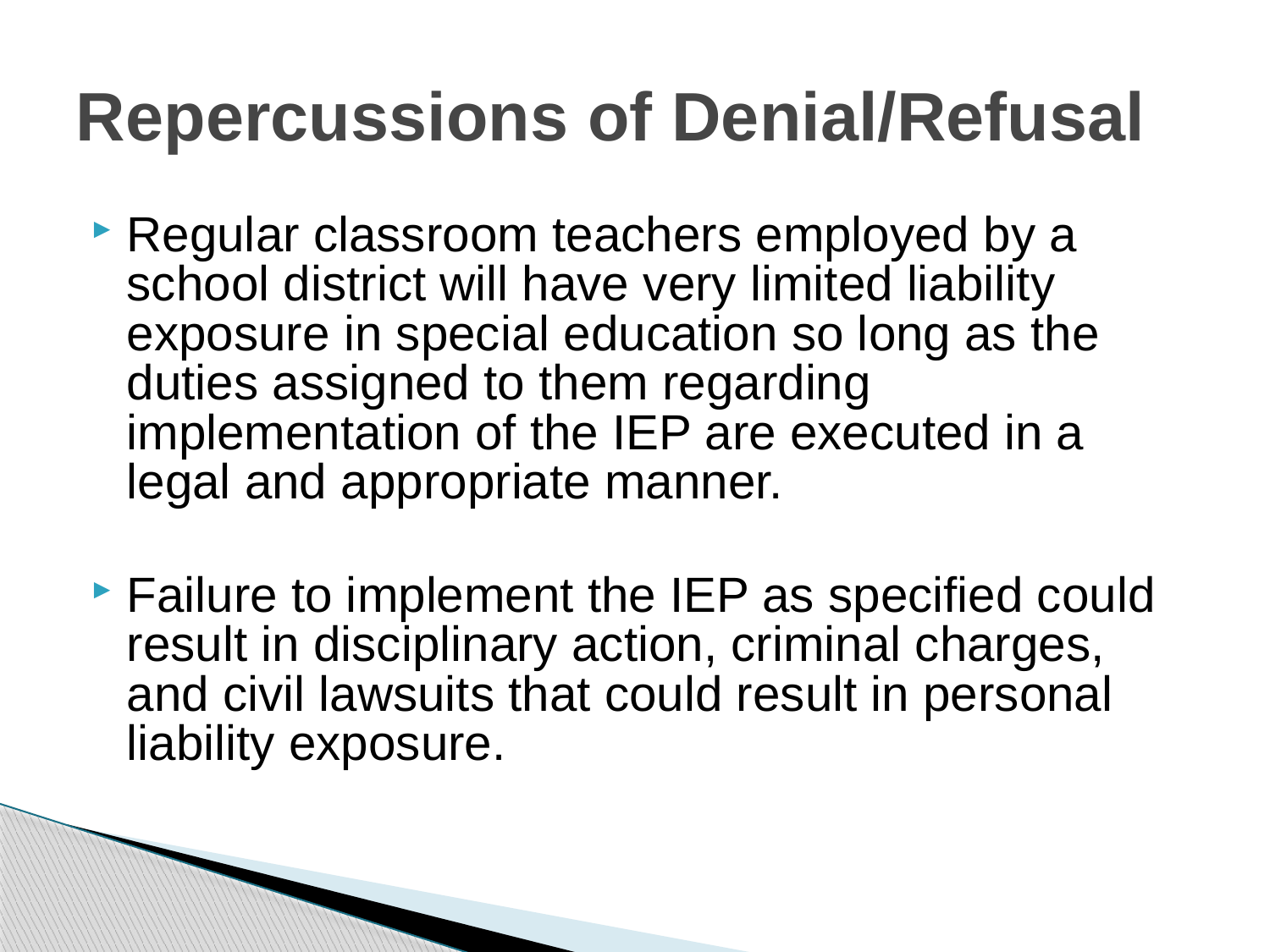

# Repercussions of Denial/Refusal
Regular classroom teachers employed by a school district will have very limited liability exposure in special education so long as the duties assigned to them regarding implementation of the IEP are executed in a legal and appropriate manner.

Failure to implement the IEP as specified could result in disciplinary action, criminal charges, and civil lawsuits that could result in personal liability exposure.